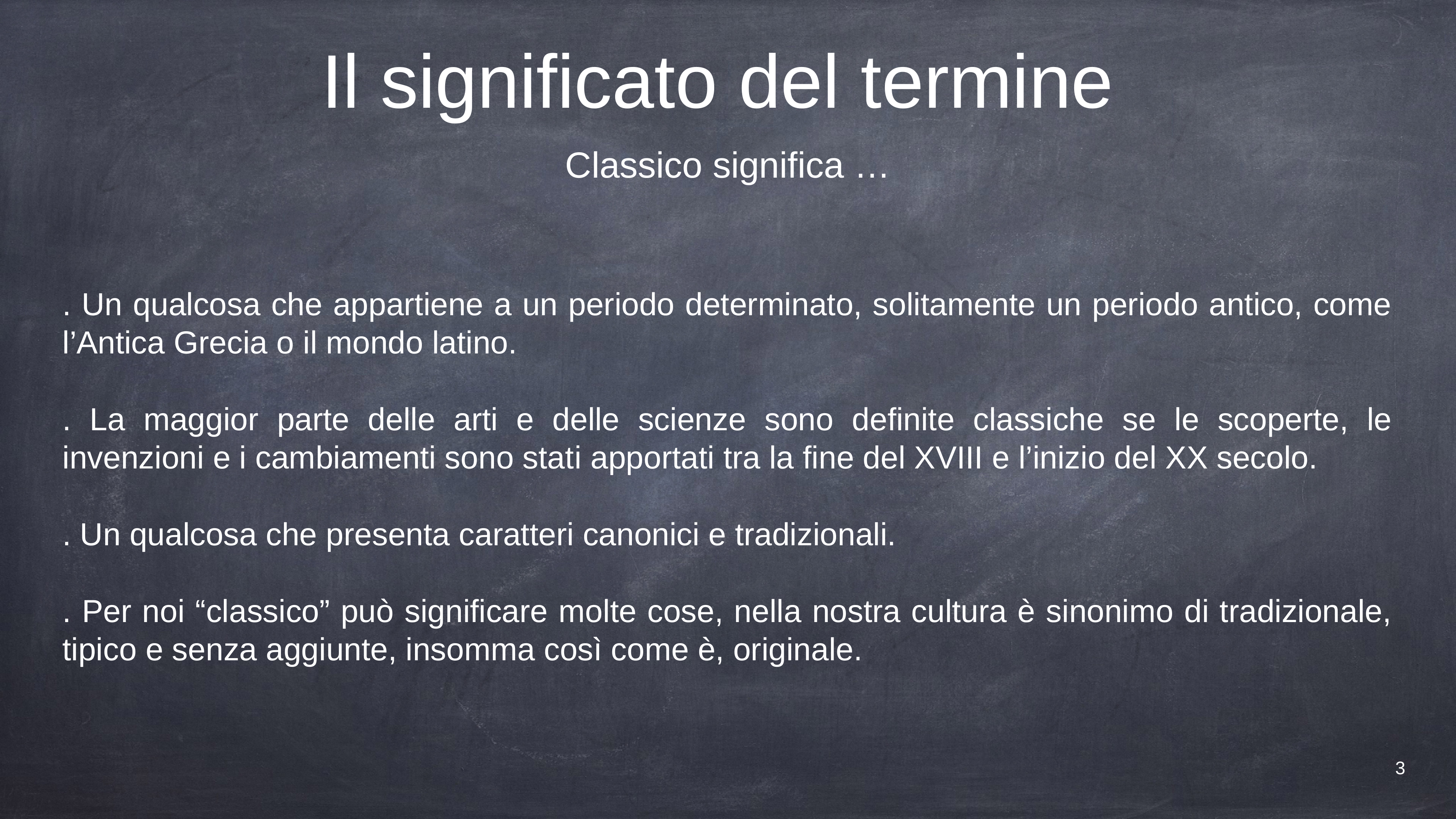

# Il significato del termine
Classico significa …
. Un qualcosa che appartiene a un periodo determinato, solitamente un periodo antico, come l’Antica Grecia o il mondo latino.
. La maggior parte delle arti e delle scienze sono definite classiche se le scoperte, le invenzioni e i cambiamenti sono stati apportati tra la fine del XVIII e l’inizio del XX secolo.
. Un qualcosa che presenta caratteri canonici e tradizionali.
. Per noi “classico” può significare molte cose, nella nostra cultura è sinonimo di tradizionale, tipico e senza aggiunte, insomma così come è, originale.
3